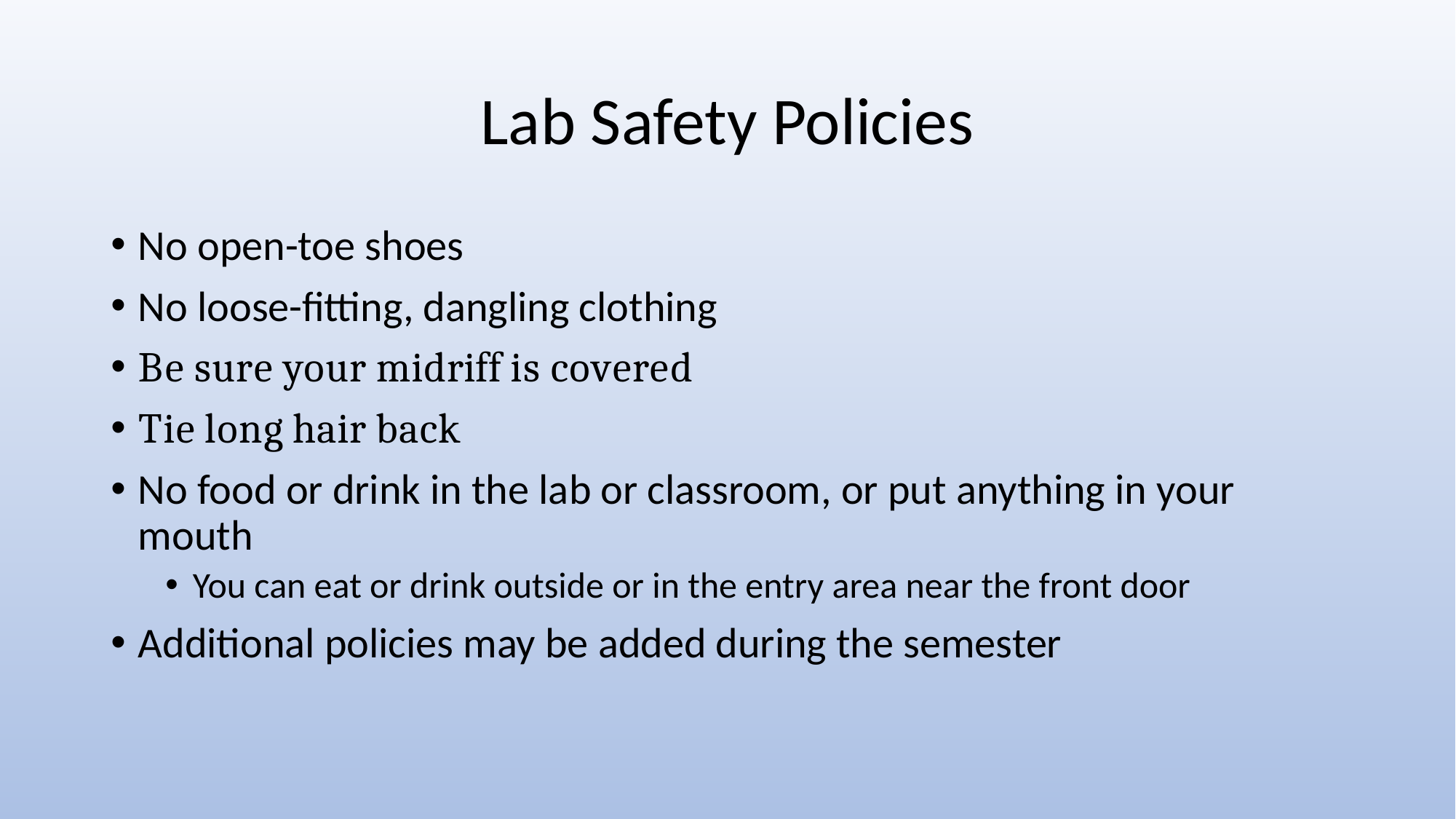

# Lab Safety Policies
No open-toe shoes
No loose-fitting, dangling clothing
Be sure your midriff is covered
Tie long hair back
No food or drink in the lab or classroom, or put anything in your mouth
You can eat or drink outside or in the entry area near the front door
Additional policies may be added during the semester